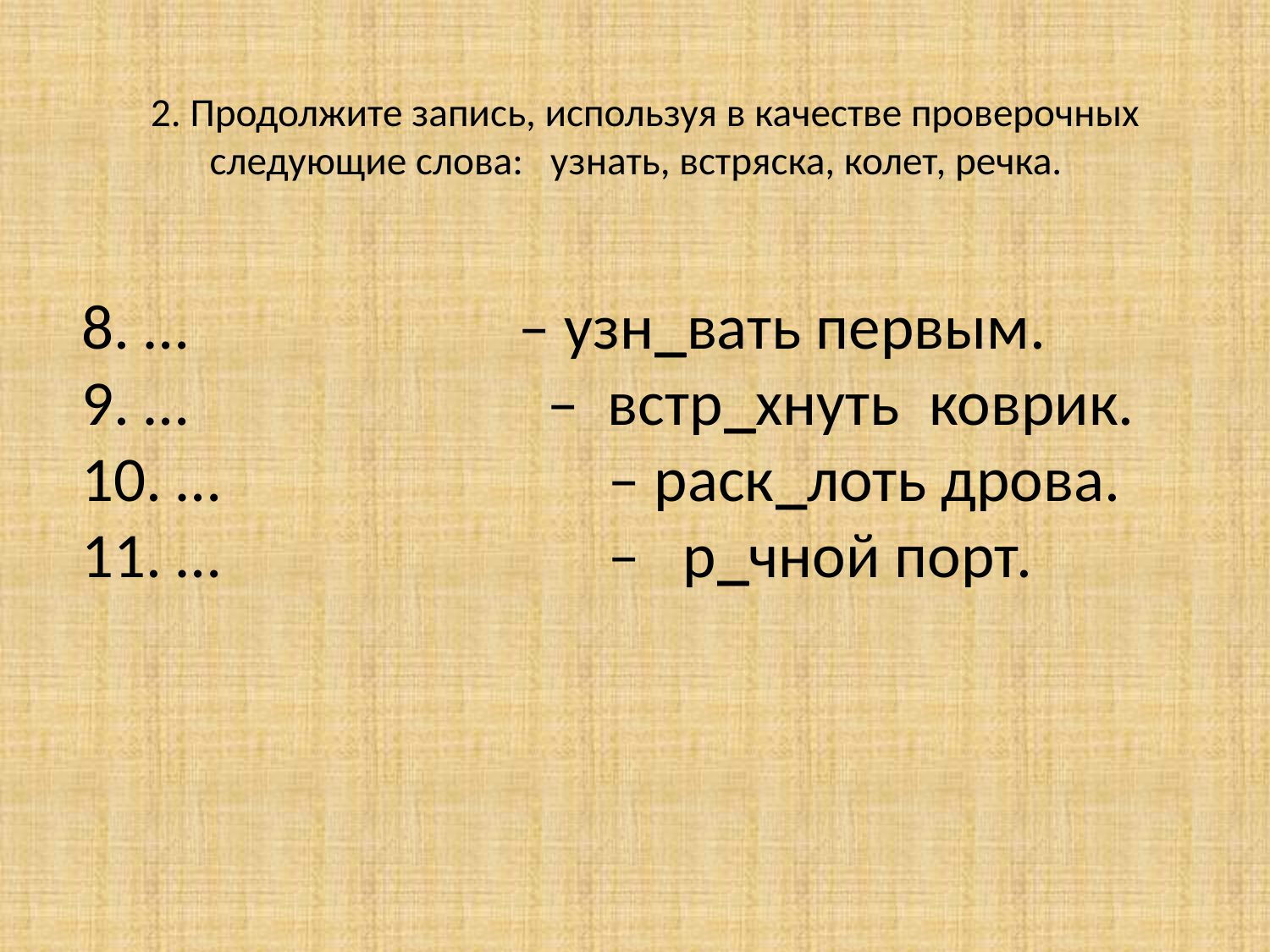

# 2. Продолжите запись, используя в качестве проверочных следующие слова:   узнать, встряска, колет, речка.

8. …                       – узн_вать первым.
9. …                         –  встр_хнуть  коврик.
10. …                           – раск_лоть дрова.
11. …                           –   р_чной порт.